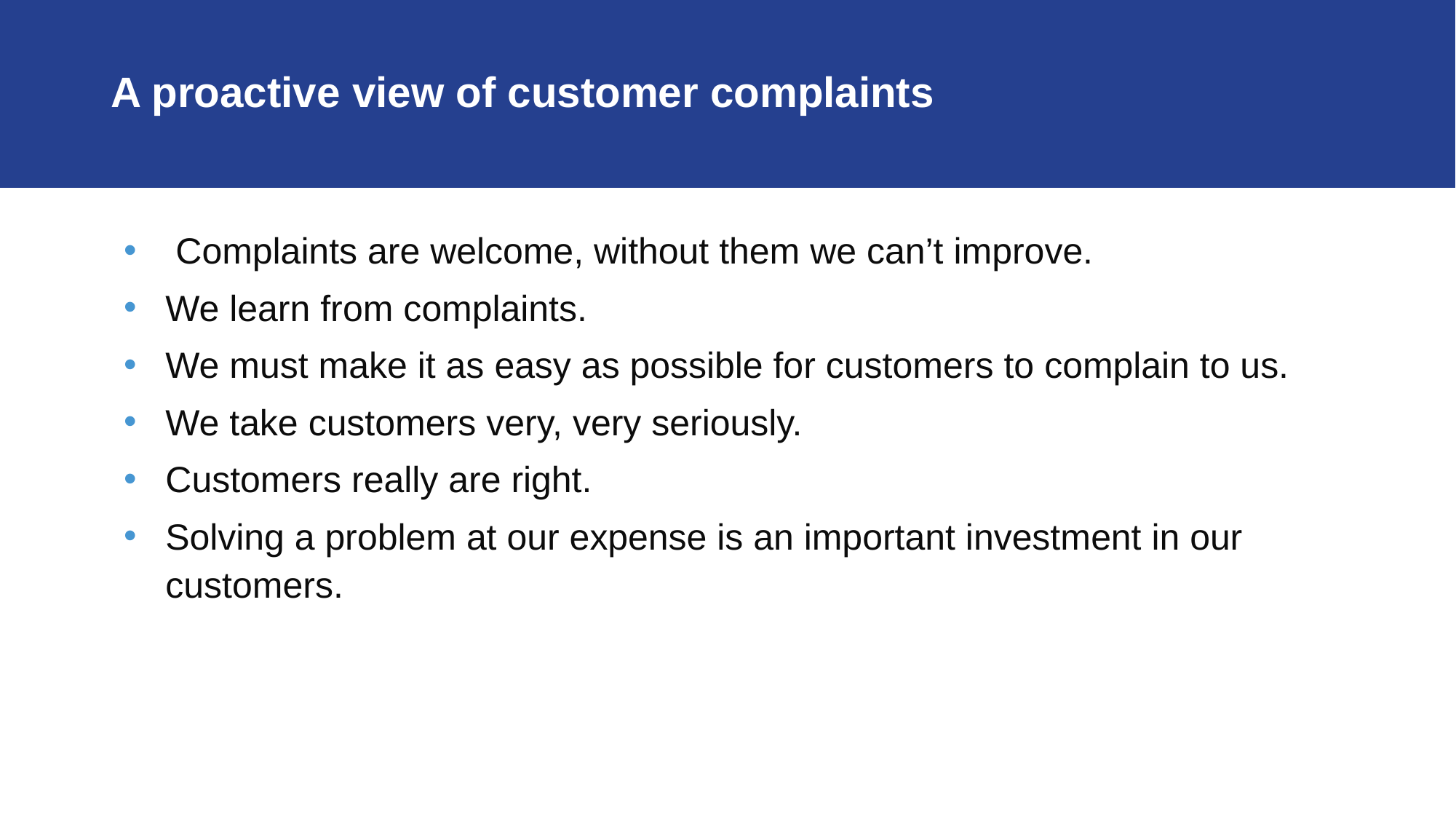

# A proactive view of customer complaints
 Complaints are welcome, without them we can’t improve.
We learn from complaints.
We must make it as easy as possible for customers to complain to us.
We take customers very, very seriously.
Customers really are right.
Solving a problem at our expense is an important investment in our customers.